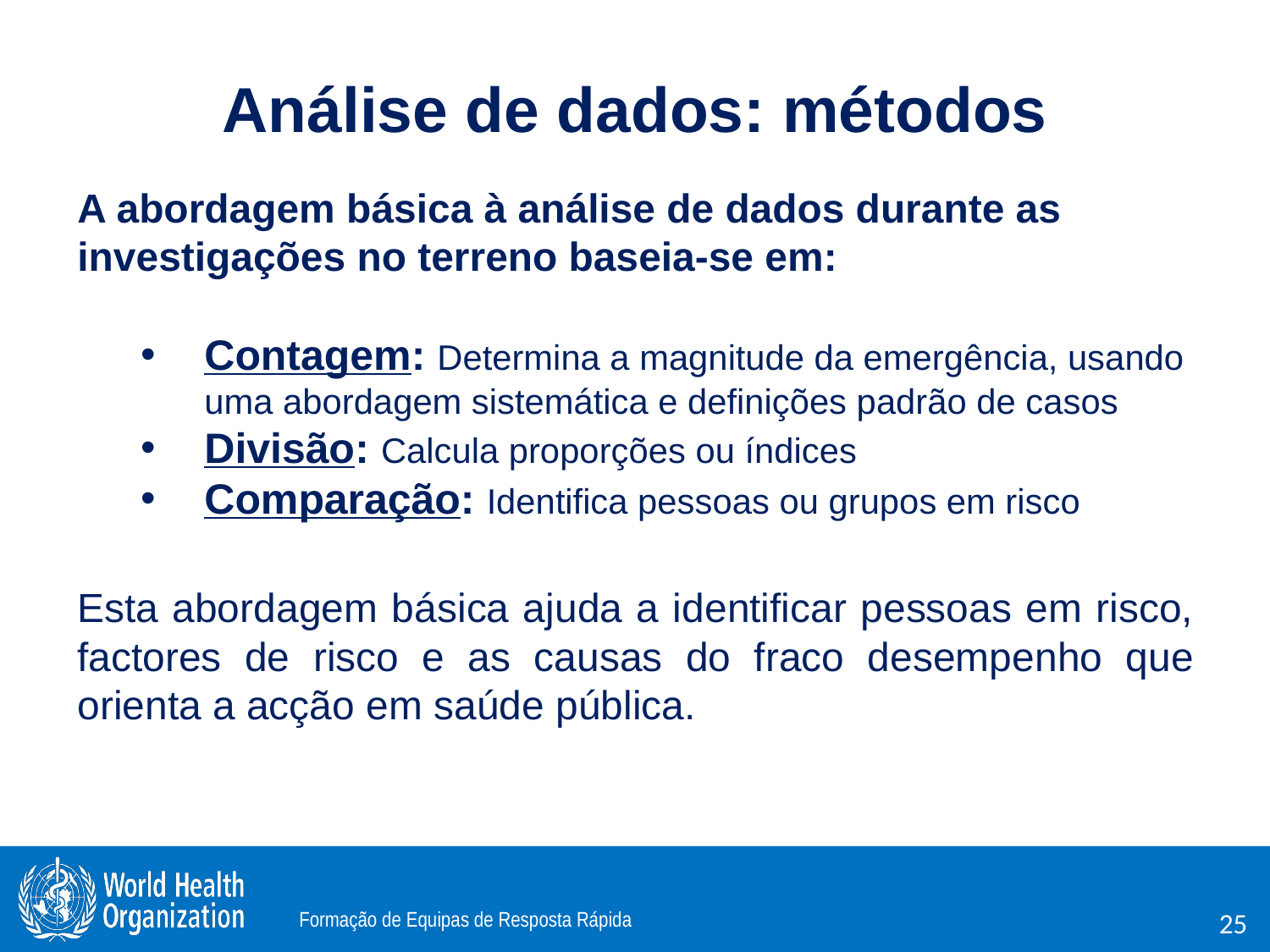

# Análise de dados: métodos
A abordagem básica à análise de dados durante as investigações no terreno baseia-se em:

Contagem: Determina a magnitude da emergência, usando uma abordagem sistemática e definições padrão de casos
Divisão: Calcula proporções ou índices
Comparação: Identifica pessoas ou grupos em risco

Esta abordagem básica ajuda a identificar pessoas em risco, factores de risco e as causas do fraco desempenho que orienta a acção em saúde pública.